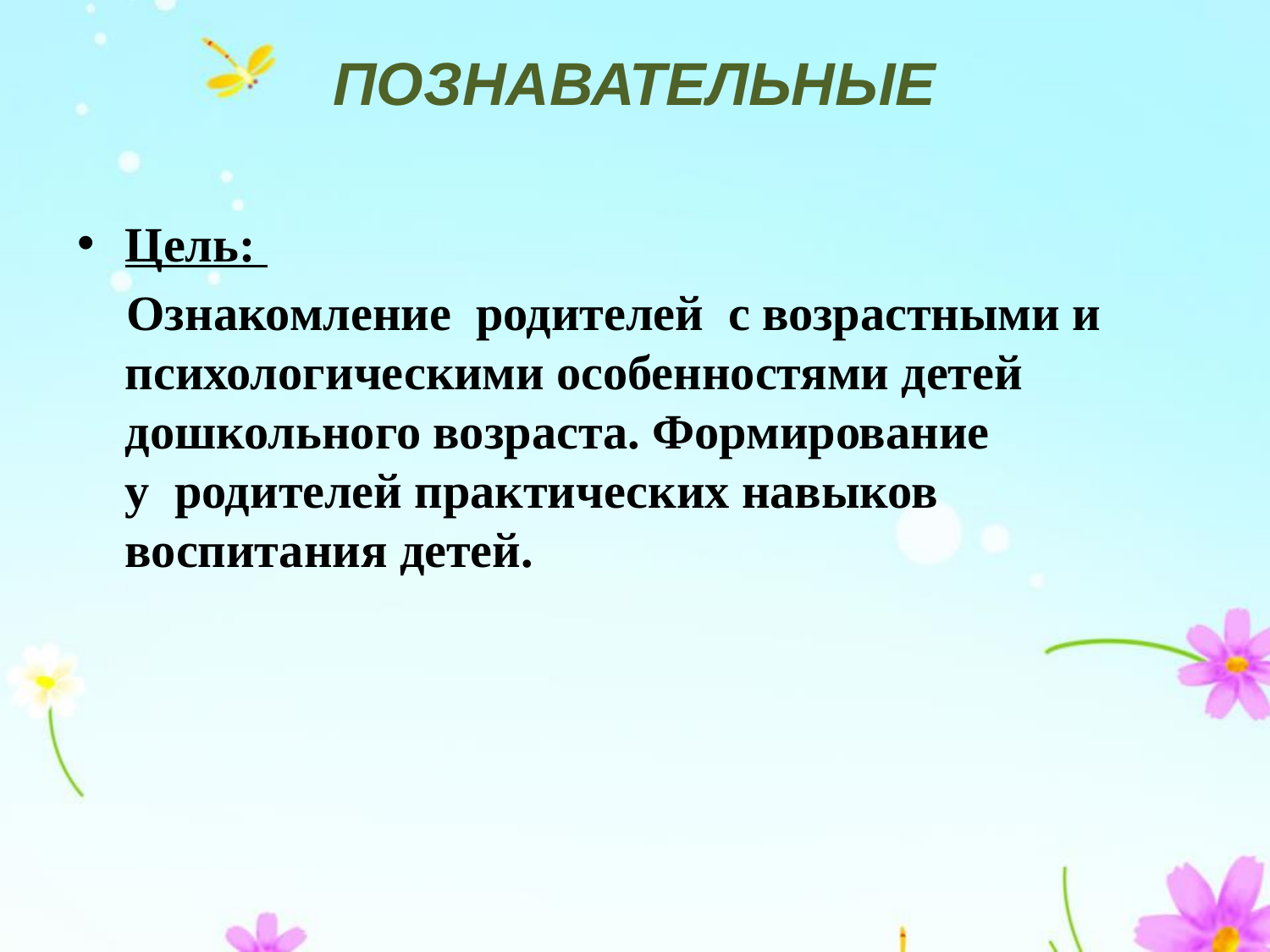

# ПОЗНАВАТЕЛЬНЫЕ
Цель:
    Ознакомление  родителей  с возрастными и психологическими особенностями детей дошкольного возраста. Формирование у  родителей практических навыков воспитания детей.